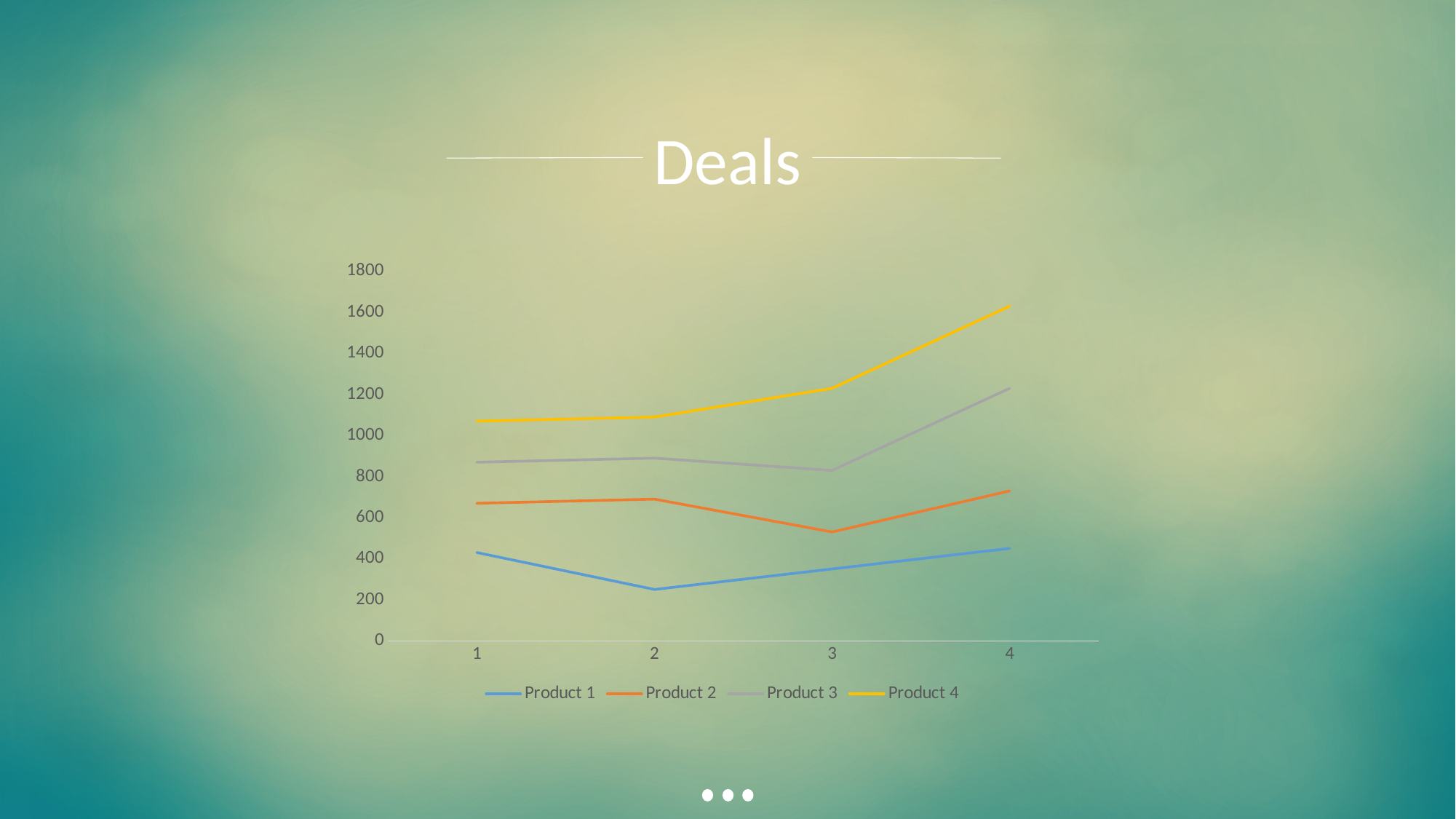

Deals

### Chart

| Category | Product 1 | Product 2 | Product 3 |  |
|---|---|---|---|---|
| 1 | 430.0 | 240.0 | 200.0 | 200.0 |
| 2 | 250.0 | 440.0 | 200.0 | 200.0 |
| 3 | 350.0 | 180.0 | 300.0 | 400.0 |
| 4 | 450.0 | 280.0 | 500.0 | 400.0 |